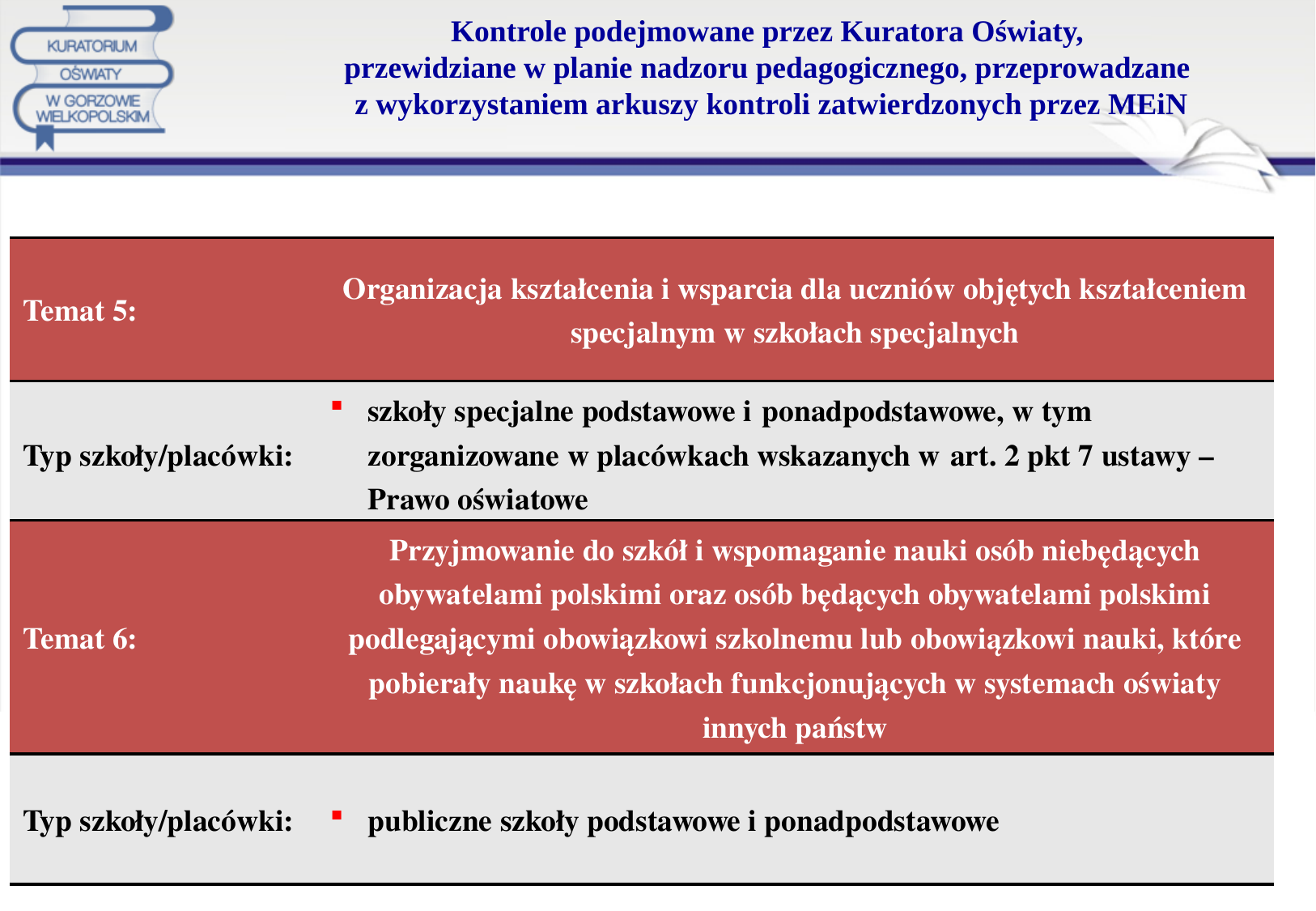

# Kontrole podejmowane przez Kuratora Oświaty, przewidziane w planie nadzoru pedagogicznego, przeprowadzane z wykorzystaniem arkuszy kontroli zatwierdzonych przez MEiN

| Temat 5: | Organizacja kształcenia i wsparcia dla uczniów objętych kształceniem specjalnym w szkołach specjalnych |
| --- | --- |
| Typ szkoły/placówki: | szkoły specjalne podstawowe i ponadpodstawowe, w tym zorganizowane w placówkach wskazanych w art. 2 pkt 7 ustawy – Prawo oświatowe |
| Temat 6: | Przyjmowanie do szkół i wspomaganie nauki osób niebędących obywatelami polskimi oraz osób będących obywatelami polskimi podlegającymi obowiązkowi szkolnemu lub obowiązkowi nauki, które pobierały naukę w szkołach funkcjonujących w systemach oświaty innych państw |
| --- | --- |
| Typ szkoły/placówki: | publiczne szkoły podstawowe i ponadpodstawowe |

106